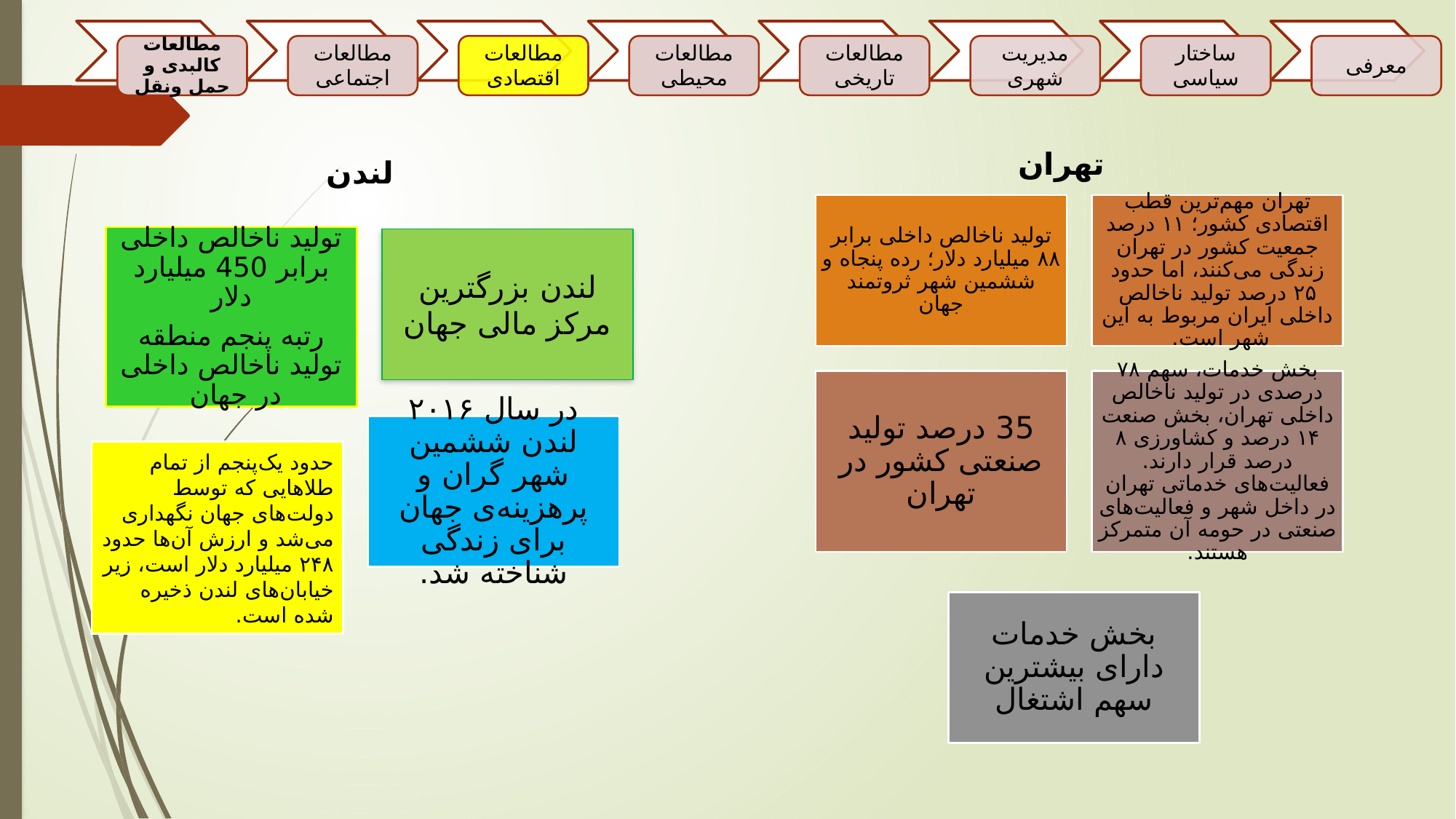

معرفی
مطالعات تاریخی
مطالعات محیطی
ساختار سیاسی
مدیریت شهری
مطالعات اقتصادی
مطالعات اجتماعی
مطالعات کالبدی و حمل ونقل
تهران
لندن
تولید ناخالص داخلی برابر ۸۸ میلیارد دلار؛ رده پنجاه و ششمین شهر ثروتمند جهان
تهران مهم‌ترین قطب اقتصادی کشور؛ ۱۱ درصد جمعیت کشور در تهران زندگی می‌کنند، اما حدود ۲۵ درصد تولید ناخالص داخلی ایران مربوط به این شهر است.
تولید ناخالص داخلی برابر 450 میلیارد دلار
رتبه پنجم منطقه تولید ناخالص داخلی در جهان
لندن بزرگترین مرکز مالی جهان
35 درصد تولید صنعتی کشور در تهران
بخش خدمات، سهم ۷۸ درصدی در تولید ناخالص داخلی تهران، بخش صنعت ۱۴ درصد و کشاورزی ۸ درصد قرار دارند. فعالیت‌های خدماتی تهران در داخل شهر و فعالیت‌های صنعتی در حومه آن متمرکز هستند.
در سال ۲۰۱۶ لندن ششمین شهر گران و پرهزینه‌ی جهان برای زندگی شناخته شد.
حدود یک‌پنجم از تمام طلاهایی که توسط دولت‌های جهان نگهداری می‌شد و ارزش آن‌ها حدود ۲۴۸ میلیارد دلار است، زیر خیابان‌های لندن ذخیره شده است.

بخش خدمات دارای بیشترین سهم اشتغال